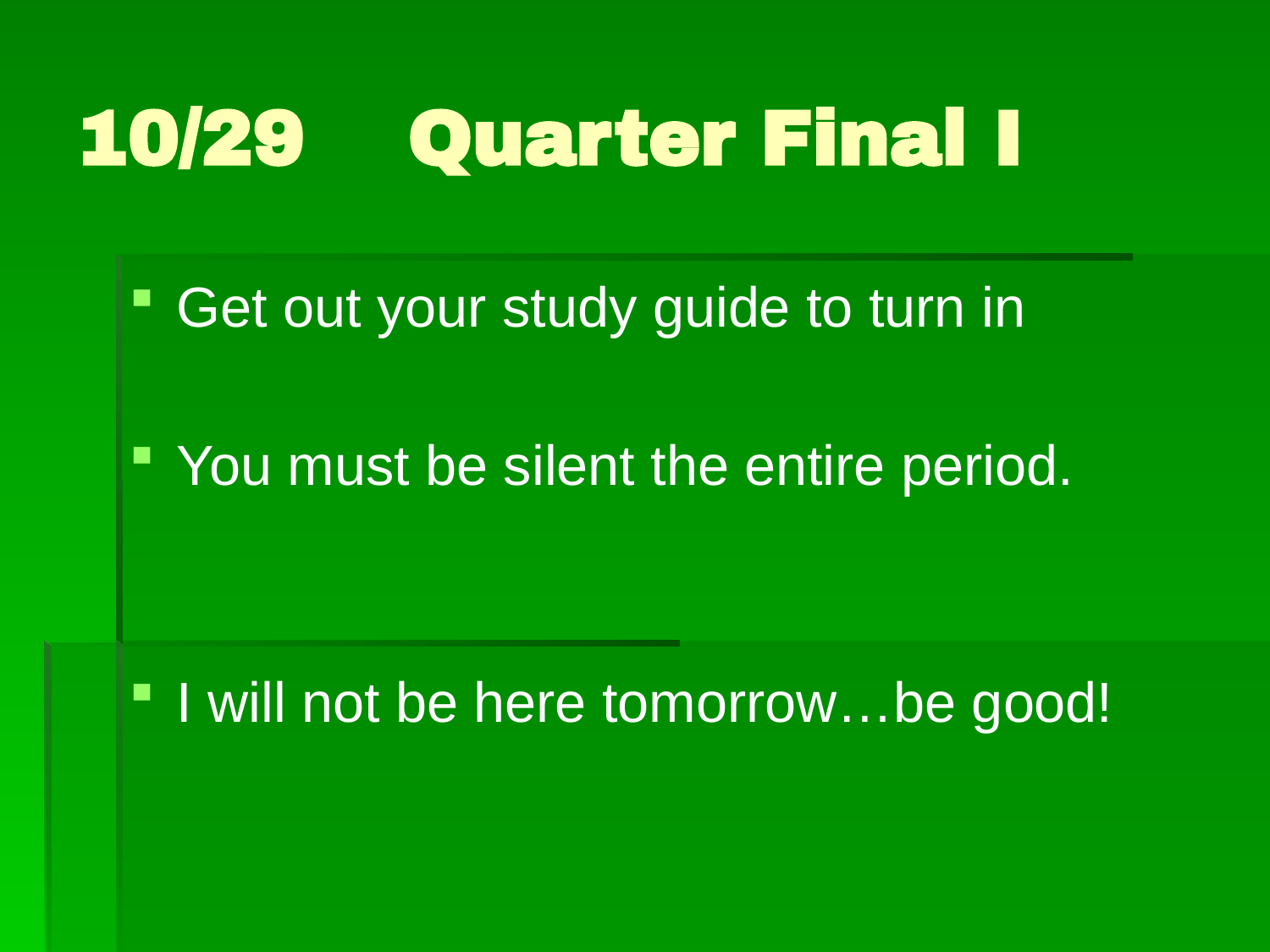

# 10/29    Quarter Final I
Get out your study guide to turn in

You must be silent the entire period.

I will not be here tomorrow…be good!